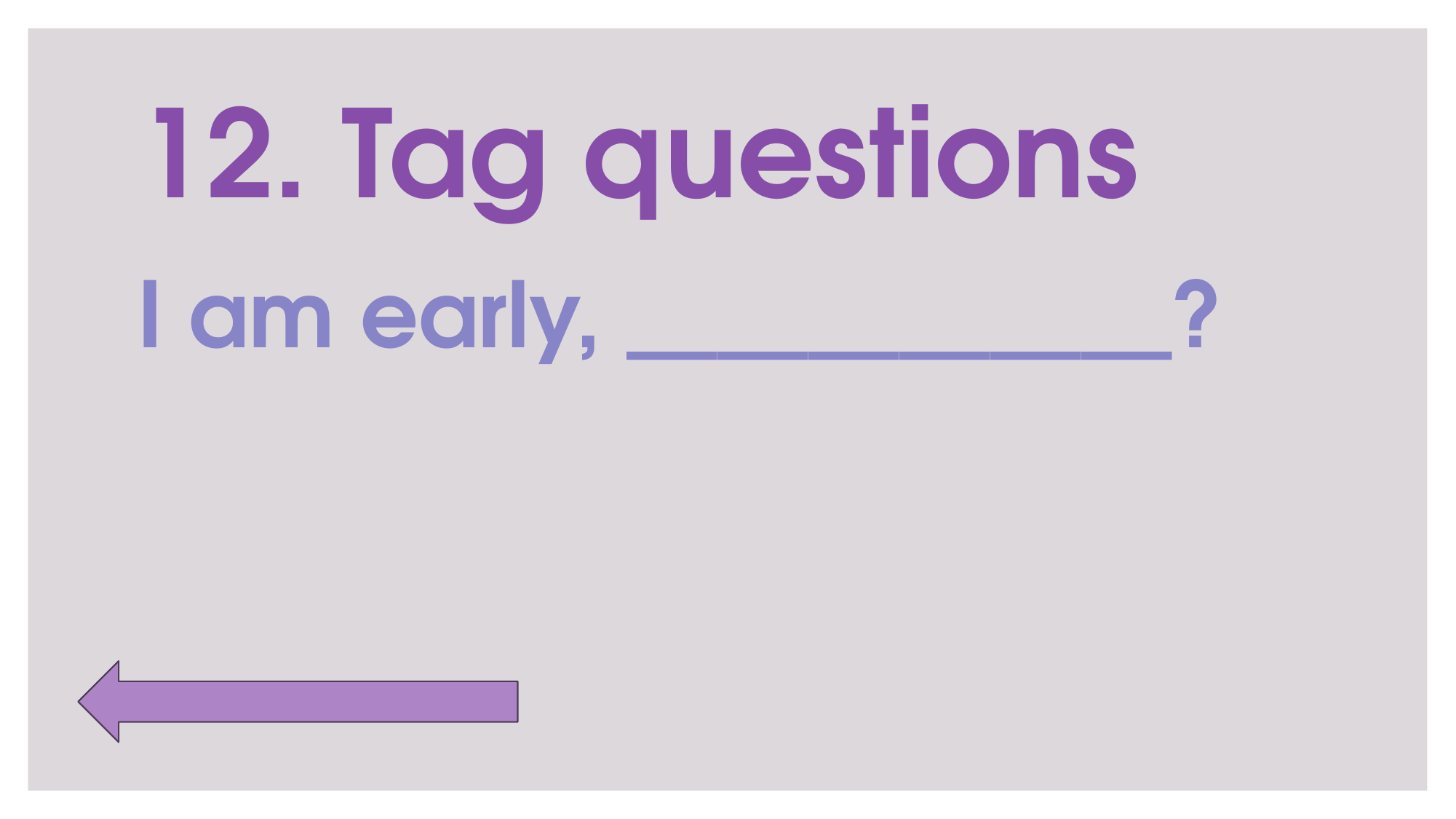

# 12. Tag questions
I am early, ____________?